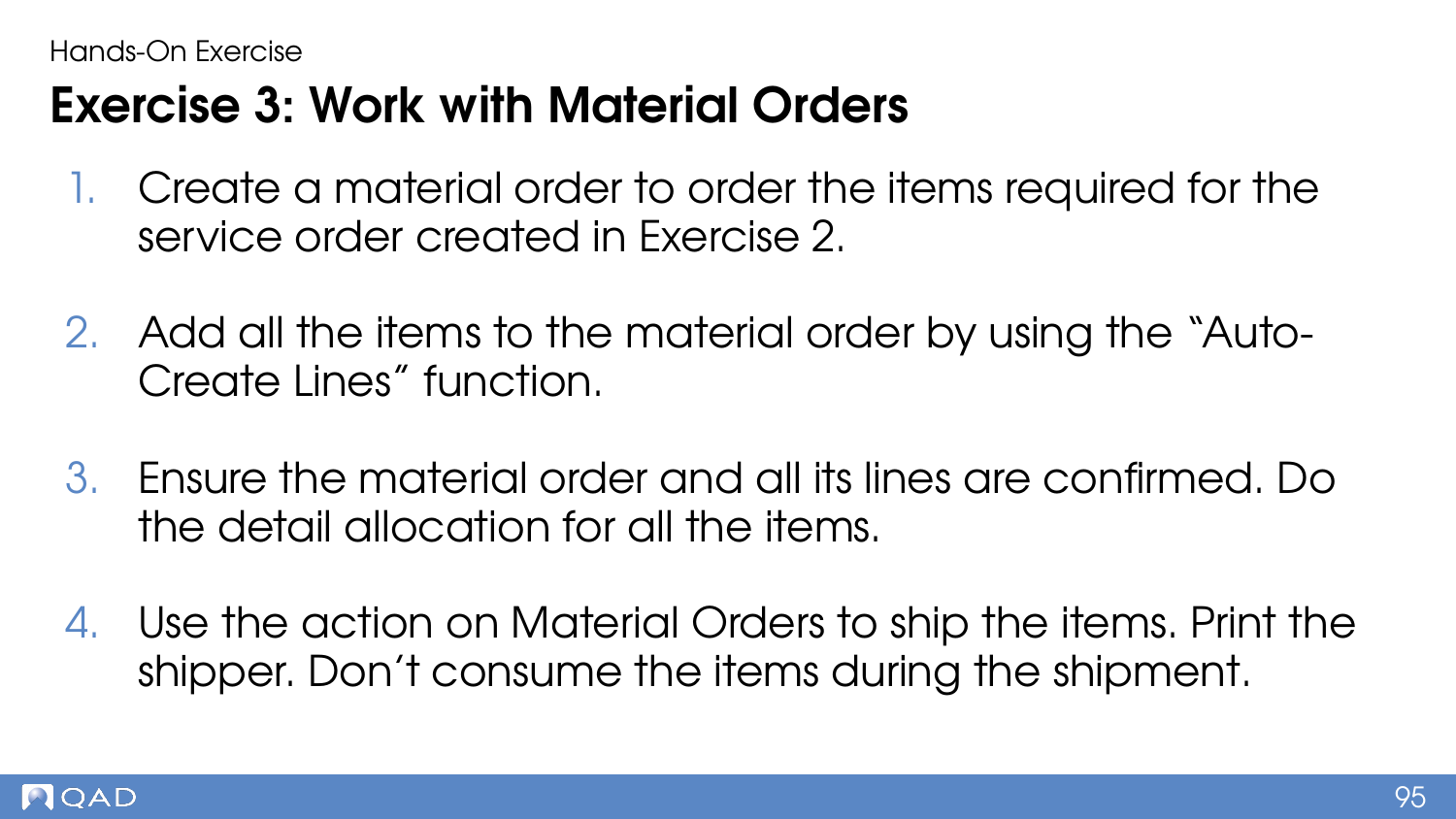

Hands-On Exercise
# Exercise 3: Work with Material Orders
Create a material order to order the items required for the service order created in Exercise 2.

Add all the items to the material order by using the “Auto-Create Lines” function.

Ensure the material order and all its lines are confirmed. Do the detail allocation for all the items.

Use the action on Material Orders to ship the items. Print the shipper. Don’t consume the items during the shipment.
95